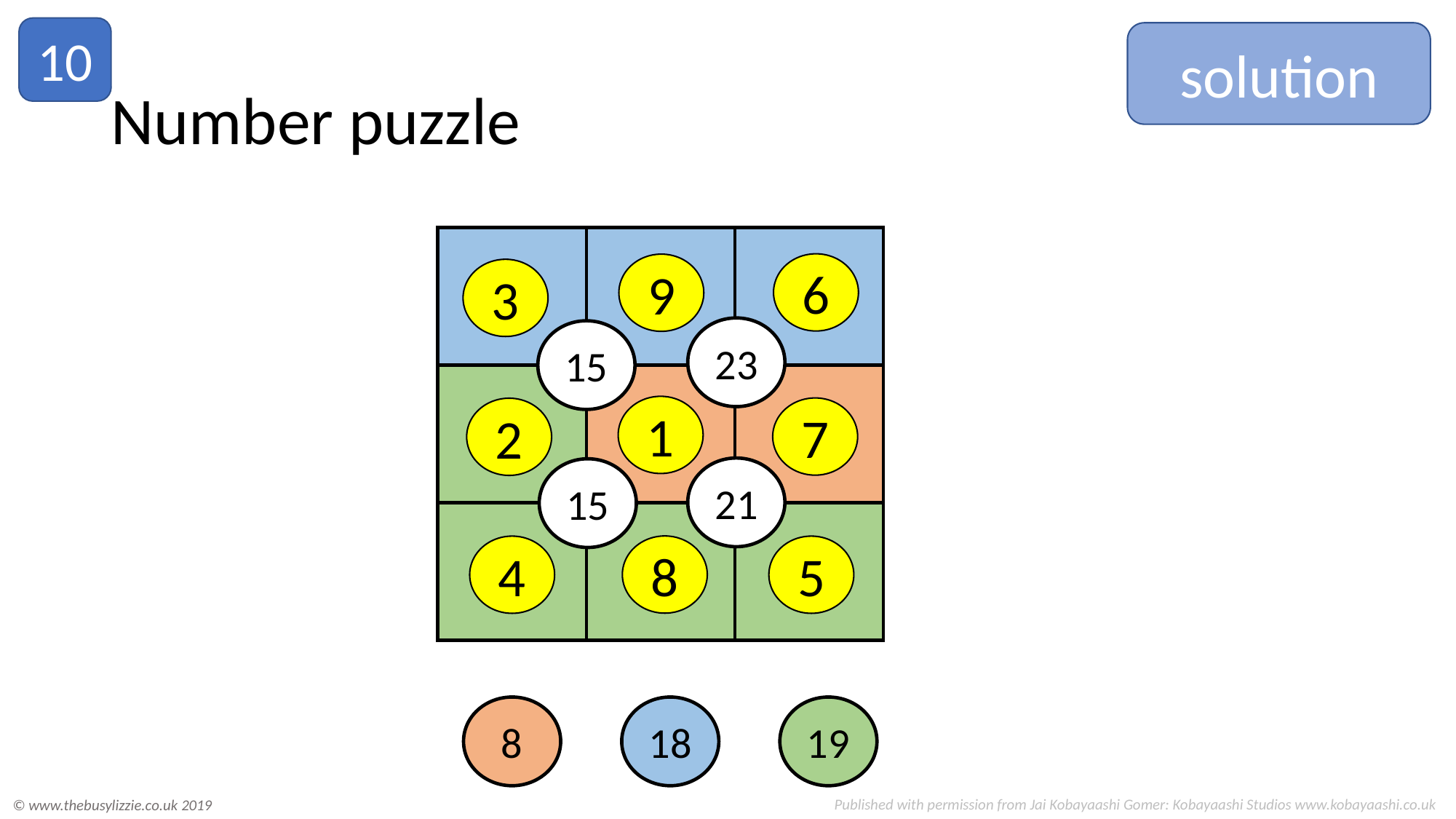

10
solution
# Number puzzle

23
15

21
15

19
8
18
6
9
3
1
7
2
8
4
5
Published with permission from Jai Kobayaashi Gomer: Kobayaashi Studios www.kobayaashi.co.uk
© www.thebusylizzie.co.uk 2019